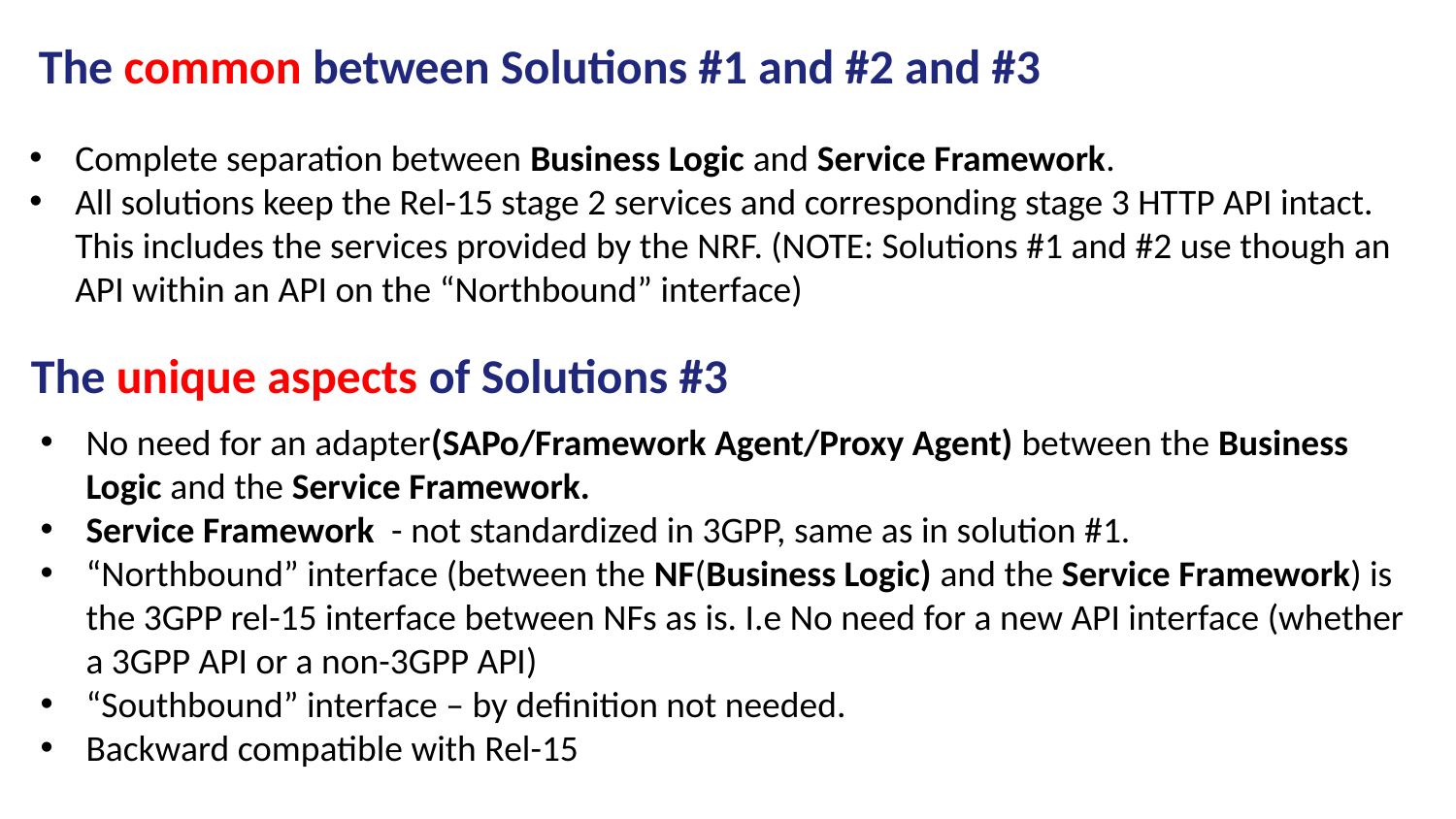

# The common between Solutions #1 and #2 and #3

Complete separation between Business Logic and Service Framework.
All solutions keep the Rel-15 stage 2 services and corresponding stage 3 HTTP API intact. This includes the services provided by the NRF. (NOTE: Solutions #1 and #2 use though an API within an API on the “Northbound” interface)

The unique aspects of Solutions #3
No need for an adapter(SAPo/Framework Agent/Proxy Agent) between the Business Logic and the Service Framework.
Service Framework  - not standardized in 3GPP, same as in solution #1.
“Northbound” interface (between the NF(Business Logic) and the Service Framework) is the 3GPP rel-15 interface between NFs as is. I.e No need for a new API interface (whether a 3GPP API or a non-3GPP API)
“Southbound” interface – by definition not needed.
Backward compatible with Rel-15